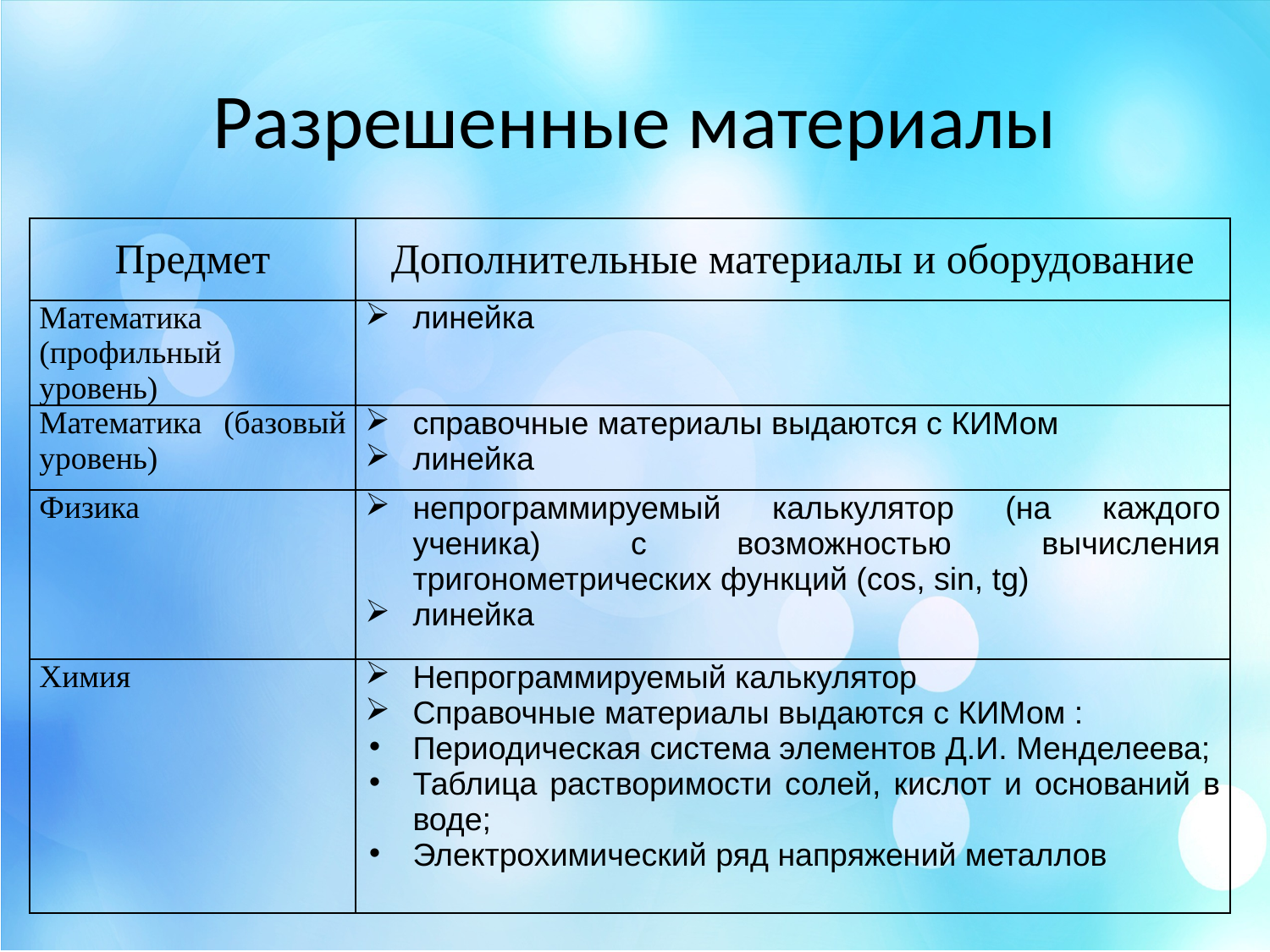

# Разрешенные материалы
| Предмет | Дополнительные материалы и оборудование |
| --- | --- |
| Математика (профильный уровень) | линейка |
| Математика (базовый уровень) | справочные материалы выдаются с КИМом линейка |
| Физика | непрограммируемый калькулятор (на каждого ученика) с возможностью вычисления тригонометрических функций (cos, sin, tg) линейка |
| Химия | Непрограммируемый калькулятор Справочные материалы выдаются с КИМом : Периодическая система элементов Д.И. Менделеева; Таблица растворимости солей, кислот и оснований в воде; Электрохимический ряд напряжений металлов |